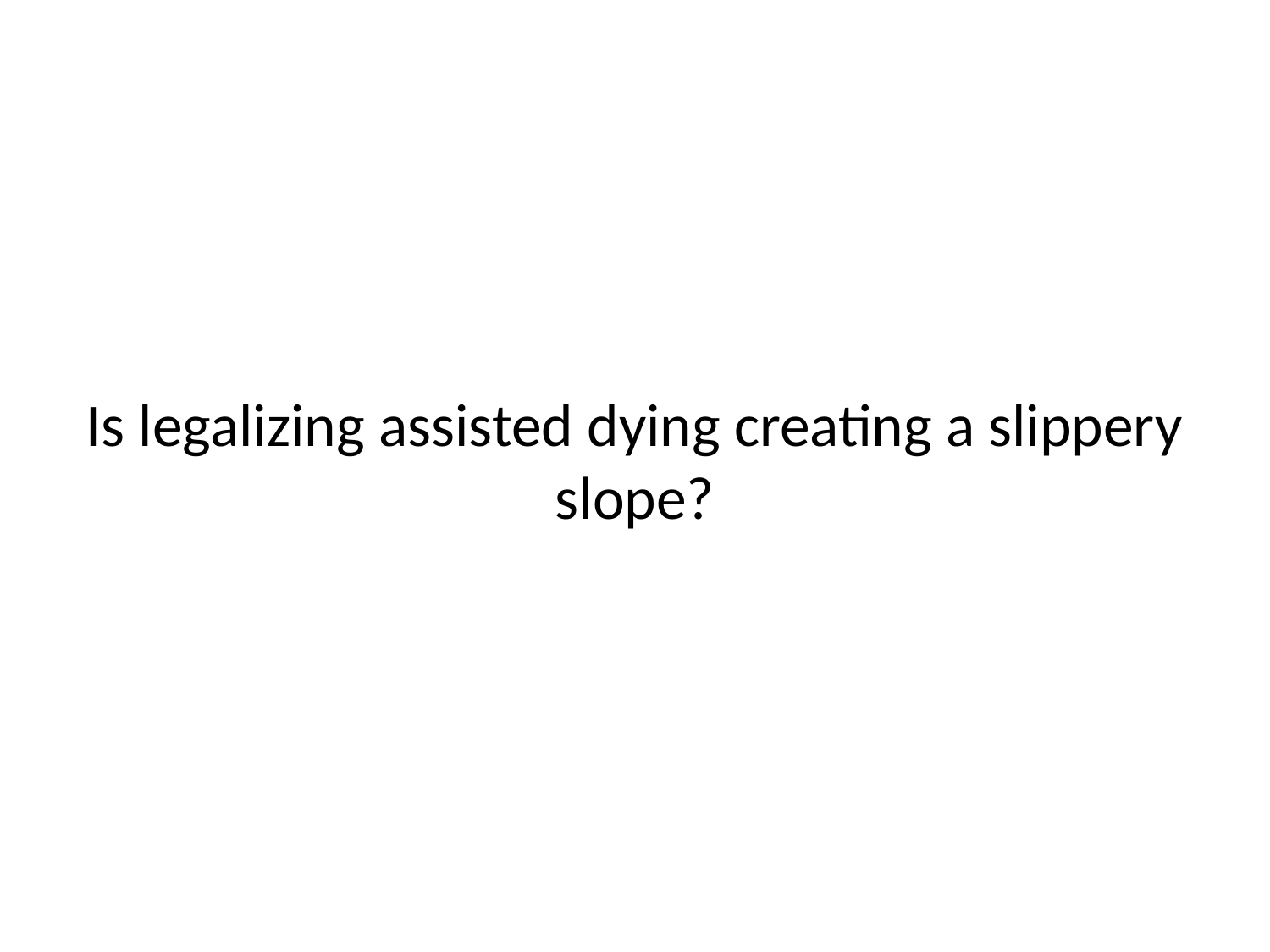

# Is legalizing assisted dying creating a slippery slope?